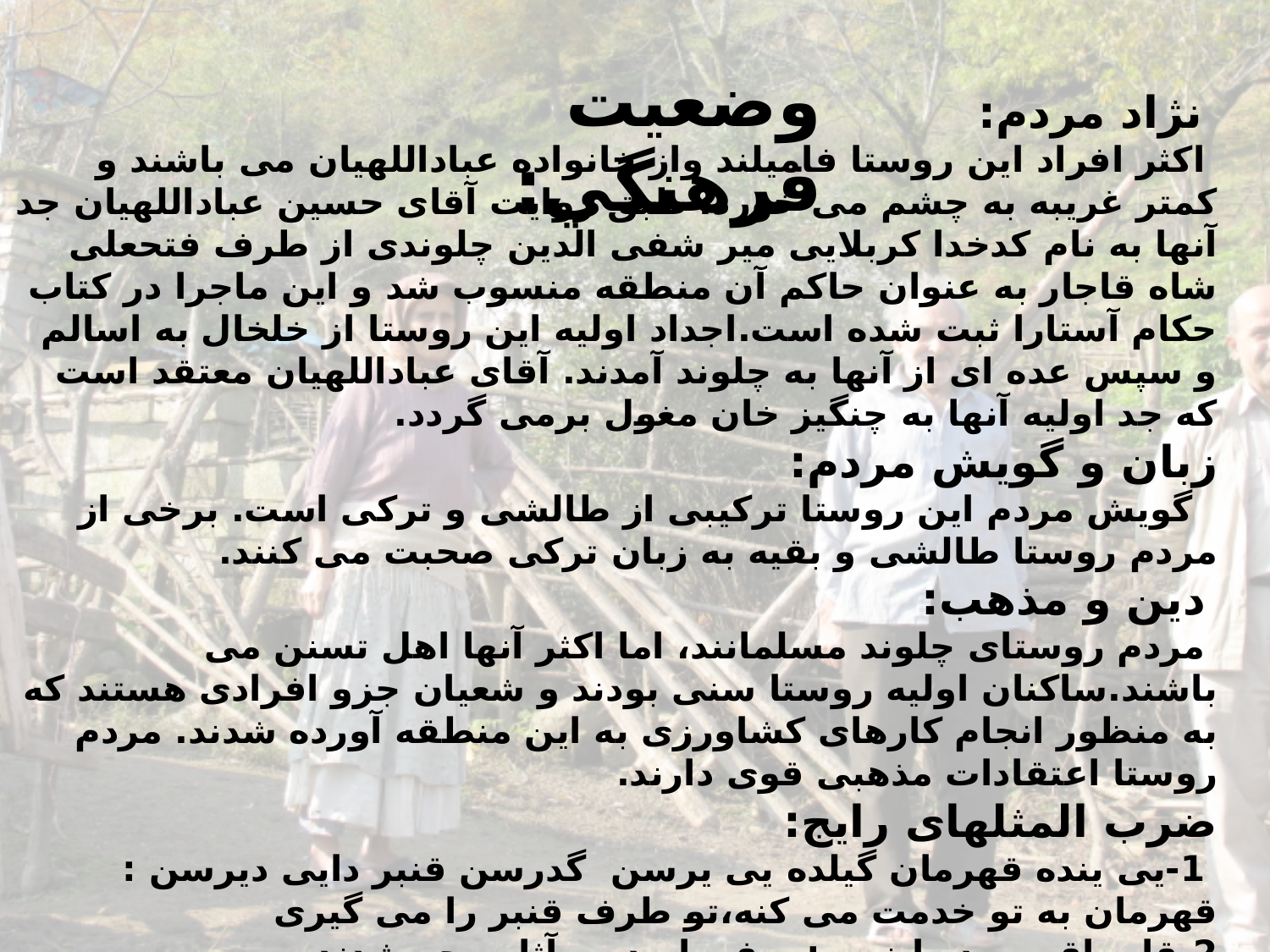

نژاد مردم:
 اکثر افراد این روستا فامیلند واز خانواده عباداللهیان می باشند و کمتر غریبه به چشم می خورد. طبق روایت آقای حسین عباداللهیان جد آنها به نام کدخدا کربلایی میر شفی الدین چلوندی از طرف فتحعلی شاه قاجار به عنوان حاکم آن منطقه منسوب شد و این ماجرا در کتاب حکام آستارا ثبت شده است.اجداد اولیه این روستا از خلخال به اسالم و سپس عده ای از آنها به چلوند آمدند. آقای عباداللهیان معتقد است که جد اولیه آنها به چنگیز خان مغول برمی گردد.
زبان و گویش مردم:
  گویش مردم این روستا ترکیبی از طالشی و ترکی است. برخی از مردم روستا طالشی و بقیه به زبان ترکی صحبت می کنند.
 دین و مذهب:
 مردم روستای چلوند مسلمانند، اما اکثر آنها اهل تسنن می باشند.ساکنان اولیه روستا سنی بودند و شعیان جزو افرادی هستند که به منظور انجام کارهای کشاورزی به این منطقه آورده شدند. مردم روستا اعتقادات مذهبی قوی دارند.
ضرب المثلهای رایج:
 1-یی ینده قهرمان گیلده یی یرسن  گدرسن قنبر دایی دیرسن : قهرمان به تو خدمت می کنه،تو طرف قنبر را می گیری
2-قار یاقیب ردر اینبب : برف باریده و آثار محو شدند.
3-هر نه تک تون قاشوا گله قاشوا : هر چی تو آش ریختی همون به قاشقت میاد (هر چی کاشتی برداشت می کنی)
غذاهای محلی:
 باسترما پلو: که مواد لازم آن گردو آسیاب شده-ترشی آلوچه یا رب انار-پیاز- مرغ
 گردیکان کی کی سیر: که مواد لازم آن گردو-مرغ-پیاز-سبزی معطر-تخم مرغ
 شیر چارک : که مواد لازم برای تهیه آن آرد برنج-کره-خاکستر تمیز-زردچوبه-نمک

  وضعیت فرهنگي: